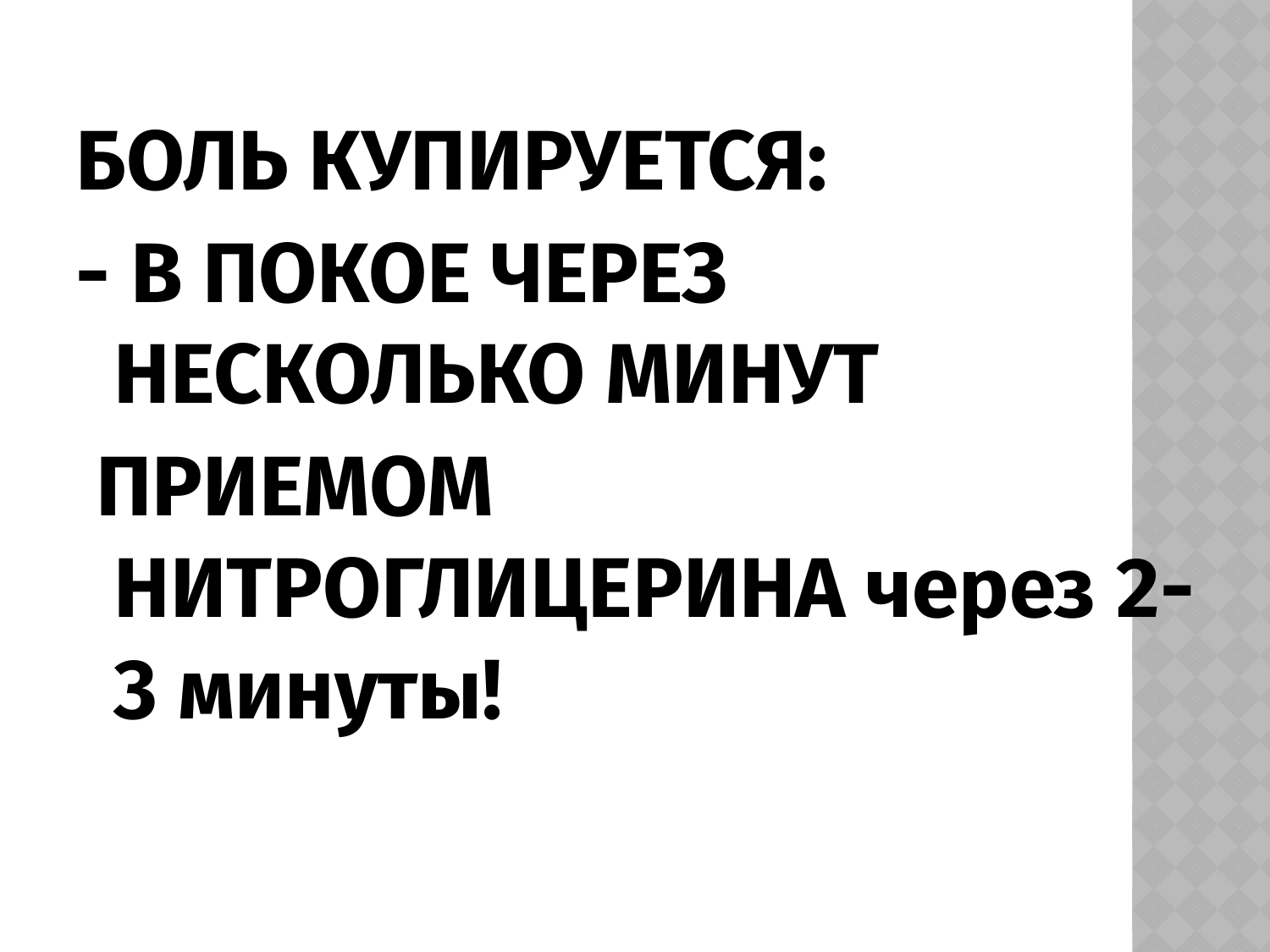

БОЛЬ КУПИРУЕТСЯ:
- В ПОКОЕ ЧЕРЕЗ НЕСКОЛЬКО МИНУТ
 ПРИЕМОМ НИТРОГЛИЦЕРИНА через 2-3 минуты!